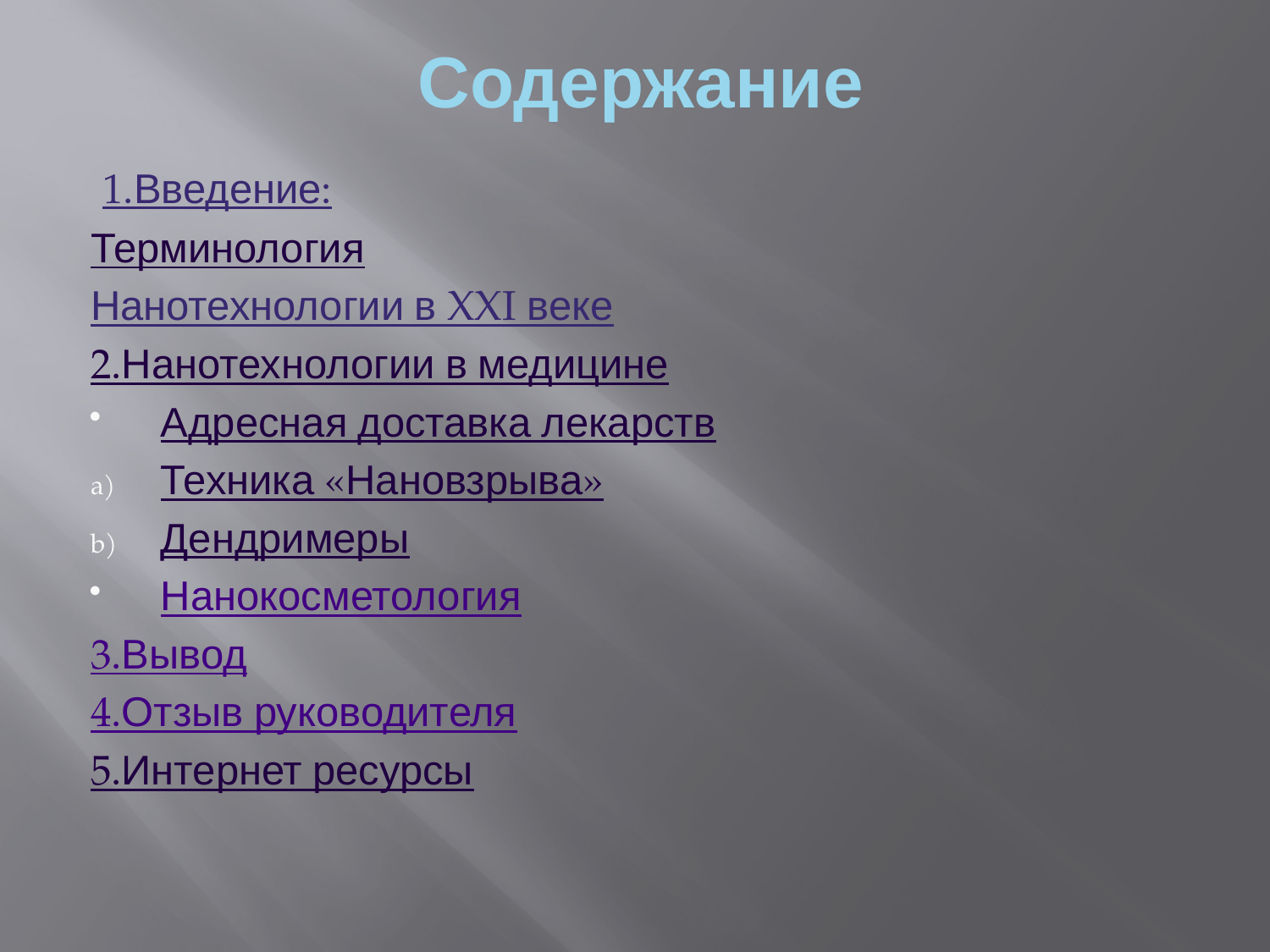

# Содержание
 1.Введение:
Терминология
Нанотехнологии в XXI веке
2.Нанотехнологии в медицине
Адресная доставка лекарств
Техника «Нановзрыва»
Дендримеры
Нанокосметология
3.Вывод
4.Отзыв руководителя
5.Интернет ресурсы